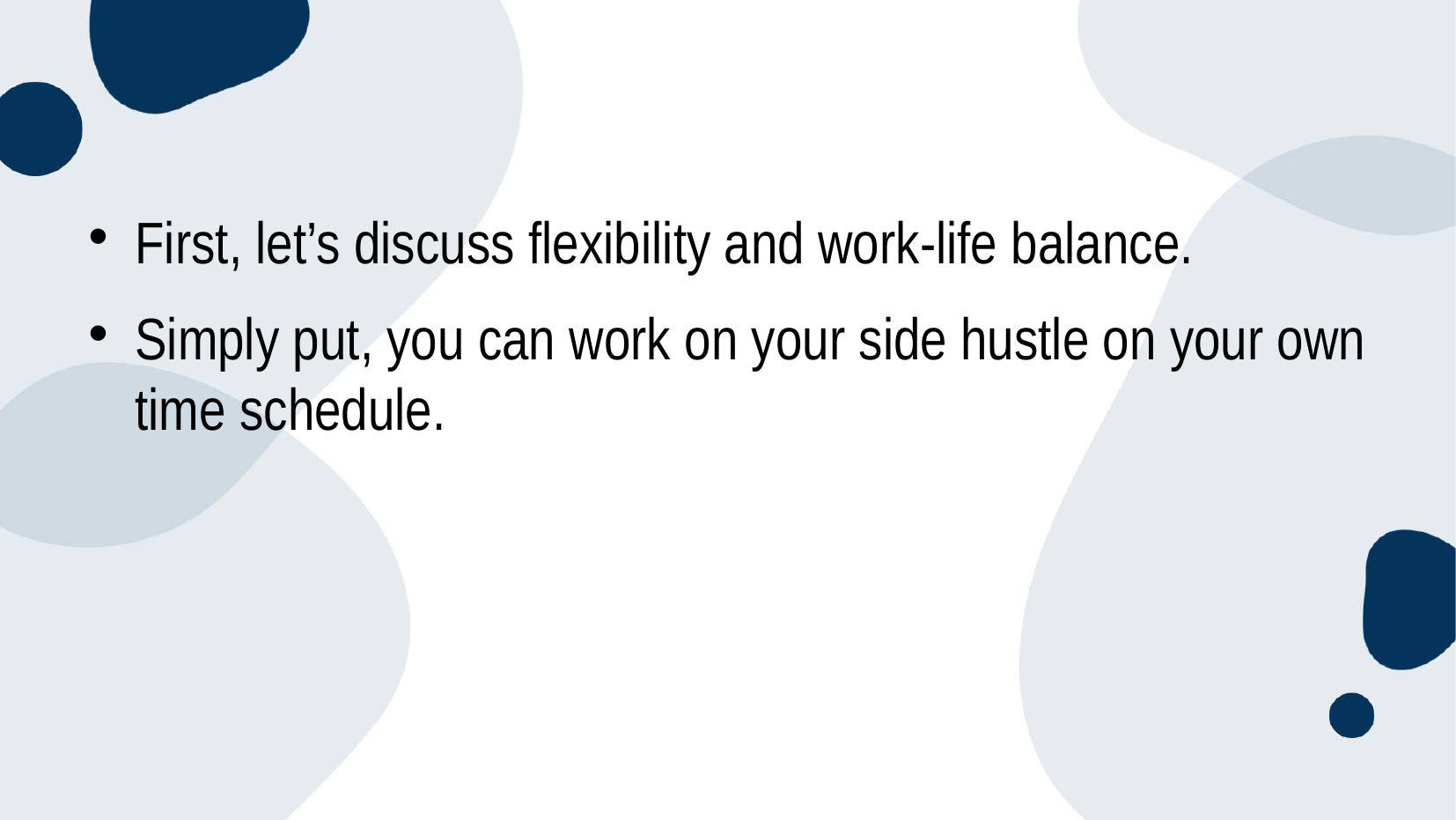

#
First, let’s discuss flexibility and work-life balance.
Simply put, you can work on your side hustle on your own time schedule.